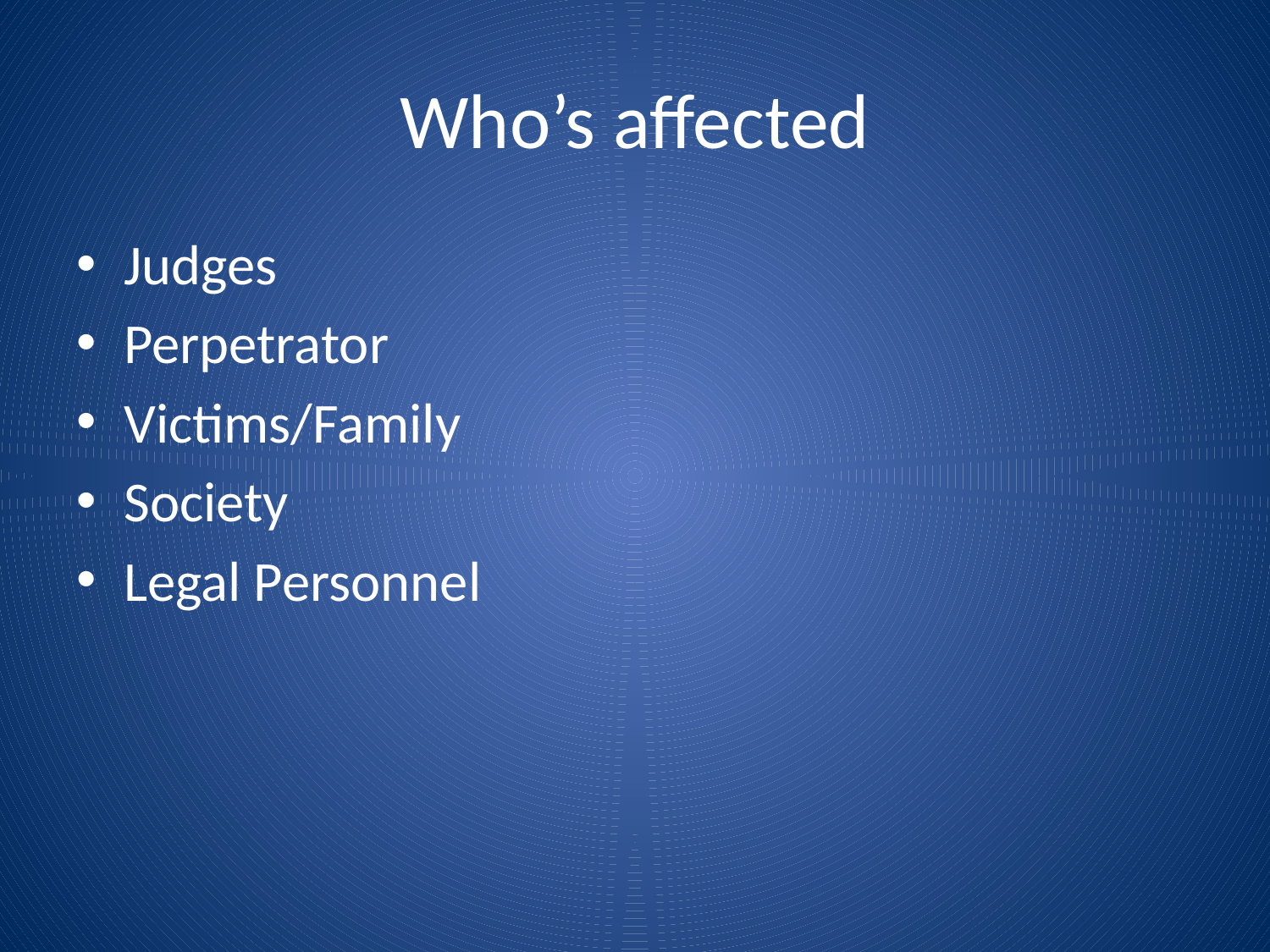

# Who’s affected
Judges
Perpetrator
Victims/Family
Society
Legal Personnel